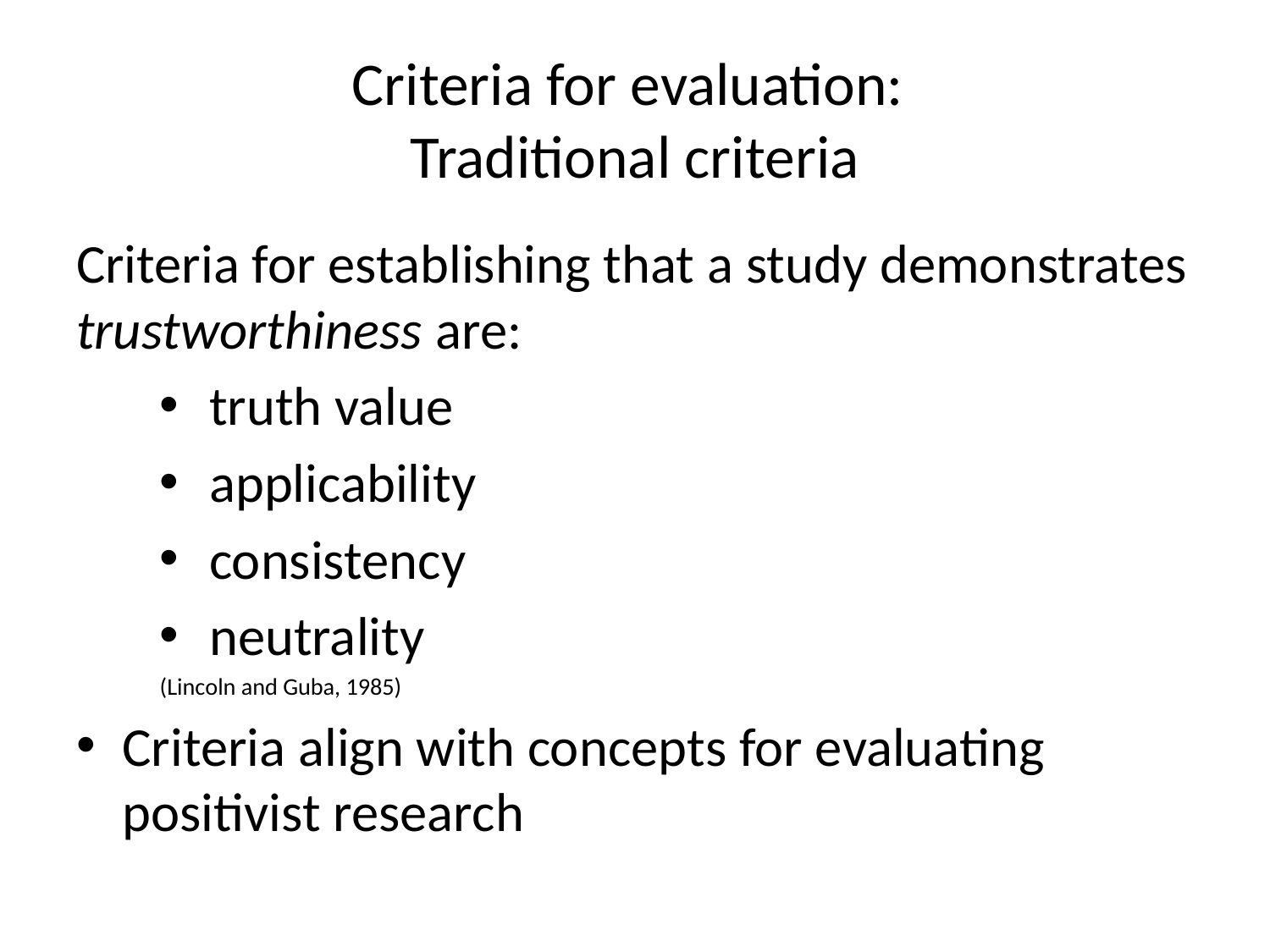

# Criteria for evaluation: Traditional criteria
Criteria for establishing that a study demonstrates trustworthiness are:
truth value
applicability
consistency
neutrality
(Lincoln and Guba, 1985)
Criteria align with concepts for evaluating positivist research